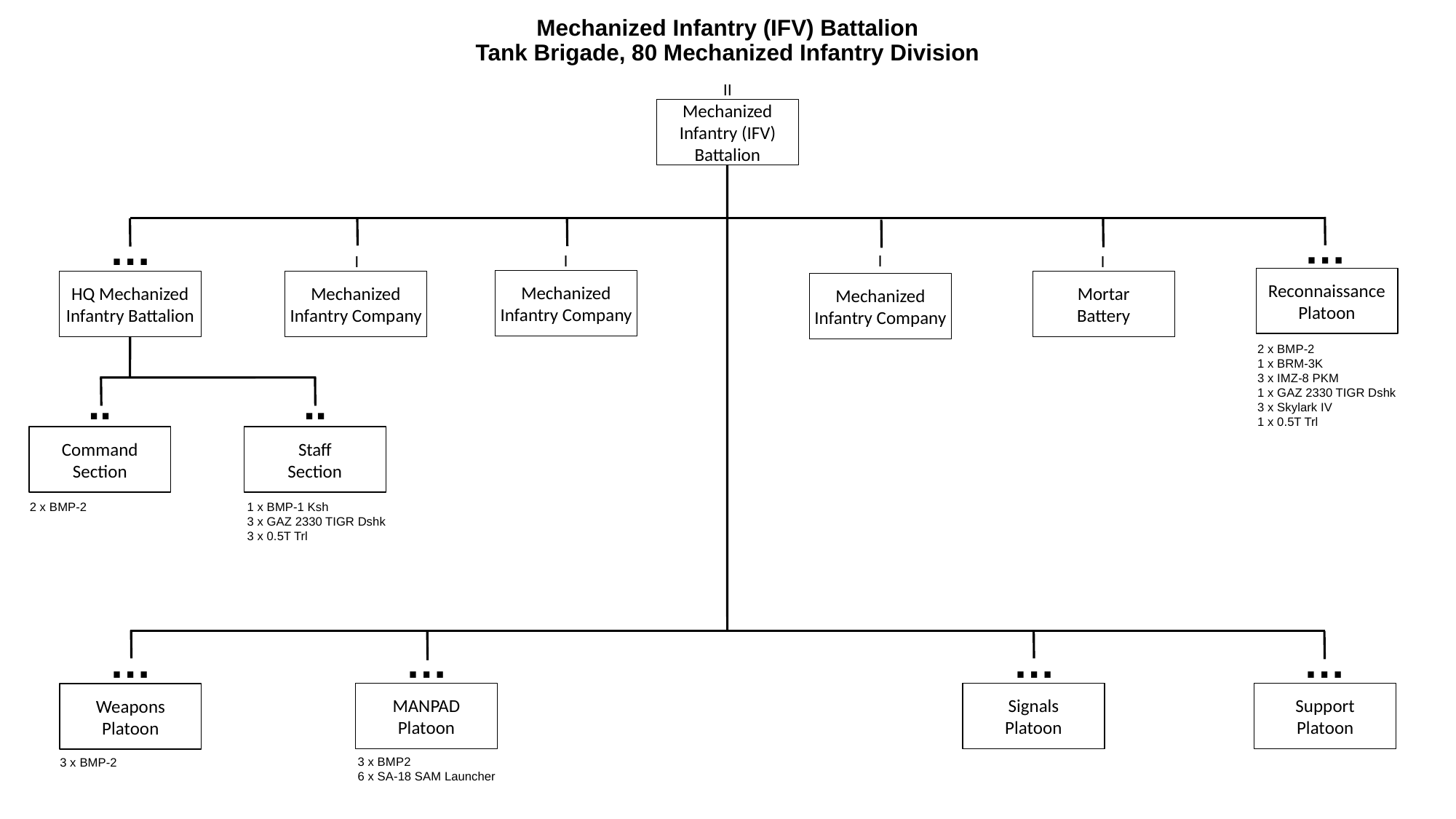

# Mechanized Infantry (IFV) Battalion Tank Brigade, 80 Mechanized Infantry Division
II
Mechanized Infantry (IFV) Battalion
…
…
I
I
I
I
Reconnaissance Platoon
Mechanized Infantry Company
Mechanized Infantry Company
Mortar
Battery
HQ Mechanized Infantry Battalion
Mechanized Infantry Company
2 x BMP-2
1 x BRM-3K
3 x IMZ-8 PKM
1 x GAZ 2330 TIGR Dshk
3 x Skylark IV
1 x 0.5T Trl
..
..
Command
Section
Staff
Section
2 x BMP-2
1 x BMP-1 Ksh
3 x GAZ 2330 TIGR Dshk
3 x 0.5T Trl
…
…
…
…
MANPAD
Platoon
Signals
Platoon
Support
Platoon
Weapons
Platoon
3 x BMP2
6 x SA-18 SAM Launcher
3 x BMP-2